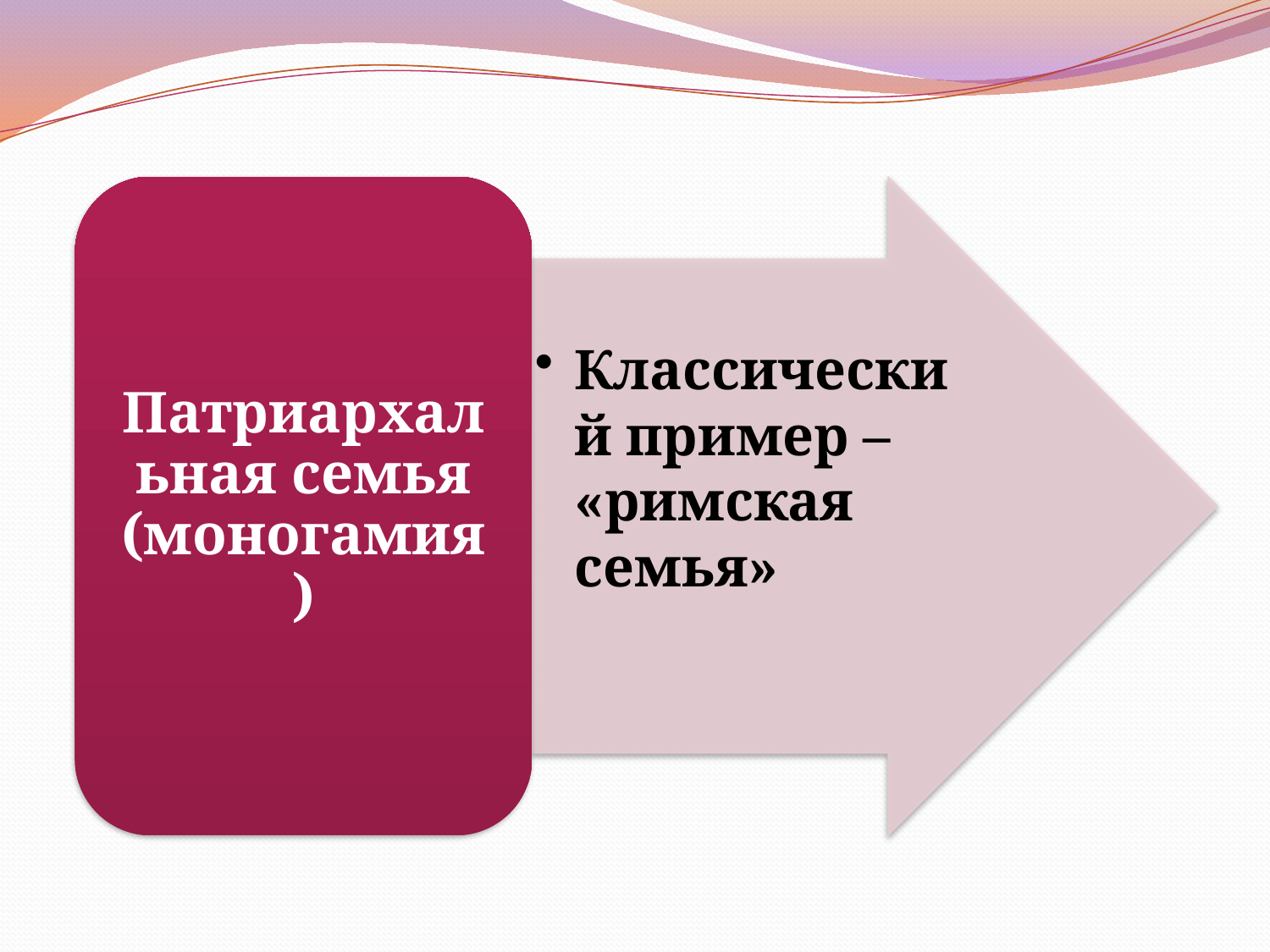

#

Классический пример – «римская семья»
Патриархальная семья (моногамия)